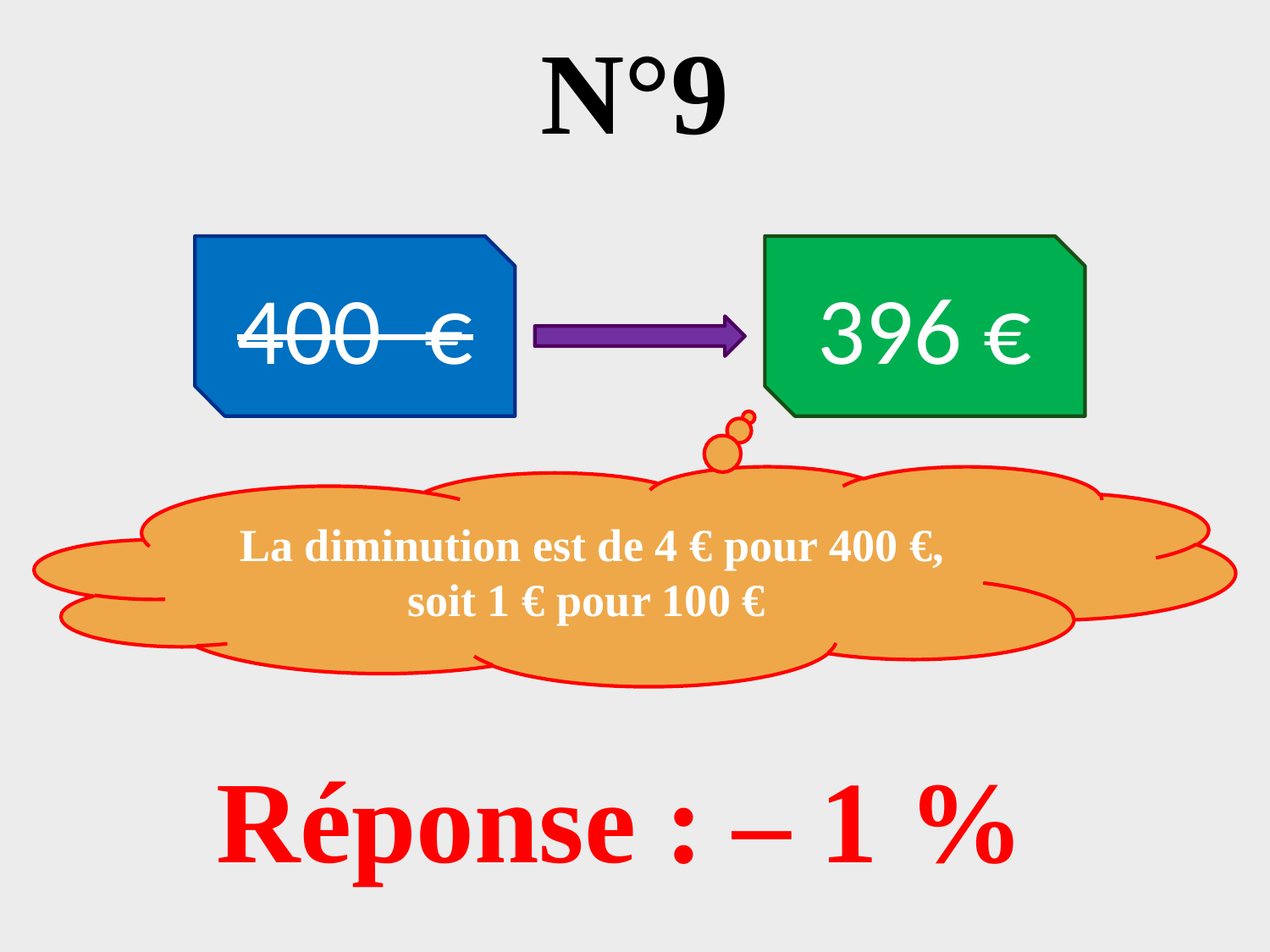

# N°9
400  €
396 €

La diminution est de 4 € pour 400 €, soit 1 € pour 100 €
Réponse : – 1 %